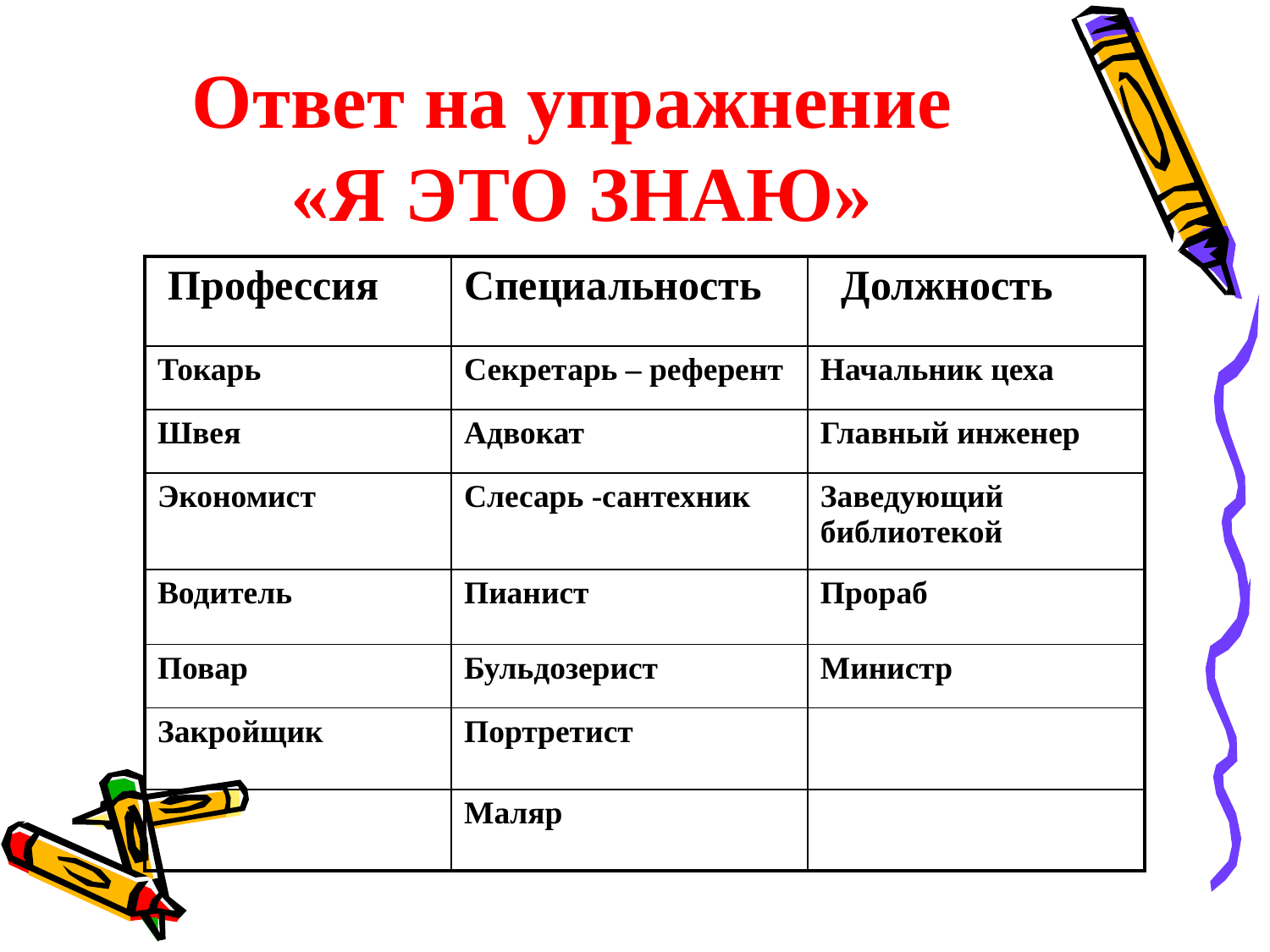

# Ответ на упражнение «Я ЭТО ЗНАЮ»
| Профессия | Специальность | Должность |
| --- | --- | --- |
| Токарь | Секретарь – референт | Начальник цеха |
| Швея | Адвокат | Главный инженер |
| Экономист | Слесарь -сантехник | Заведующий библиотекой |
| Водитель | Пианист | Прораб |
| Повар | Бульдозерист | Министр |
| Закройщик | Портретист |  |
|  | Маляр |  |